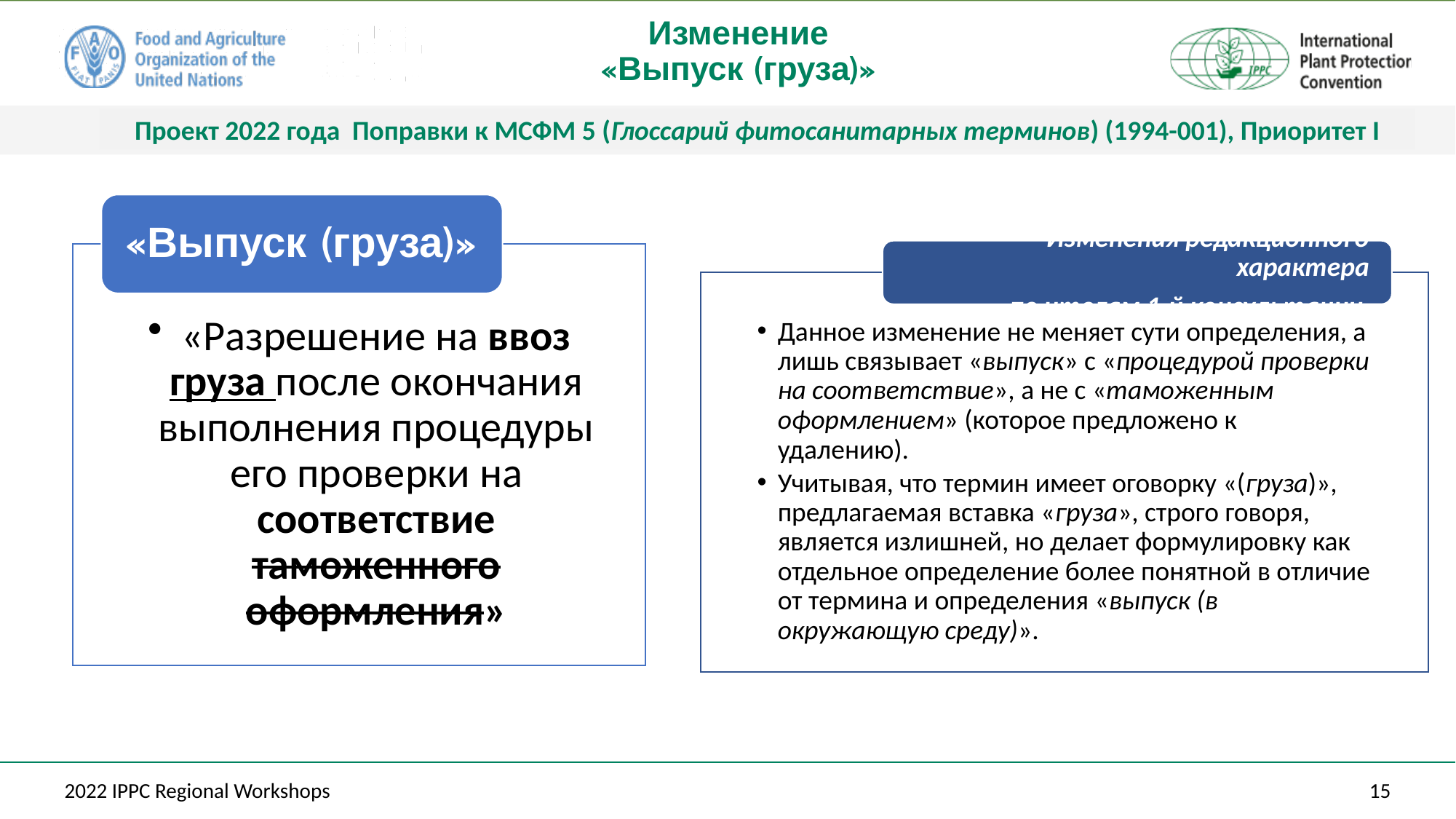

# Изменение «Выпуск (груза)»
Проект 2022 года  Поправки к МСФМ 5 (Глоссарий фитосанитарных терминов) (1994-001), Приоритет I
«Разрешение на ввоз груза после окончания выполнения процедуры его проверки на соответствие таможенного оформления»
«Выпуск (груза)»
Данное изменение не меняет сути определения, а лишь связывает «выпуск» с «процедурой проверки на соответствие», а не с «таможенным оформлением» (которое предложено к удалению).
Учитывая, что термин имеет оговорку «(груза)», предлагаемая вставка «груза», строго говоря, является излишней, но делает формулировку как отдельное определение более понятной в отличие от термина и определения «выпуск (в окружающую среду)».
Изменения редакционного характера
по итогам 1-й консультации